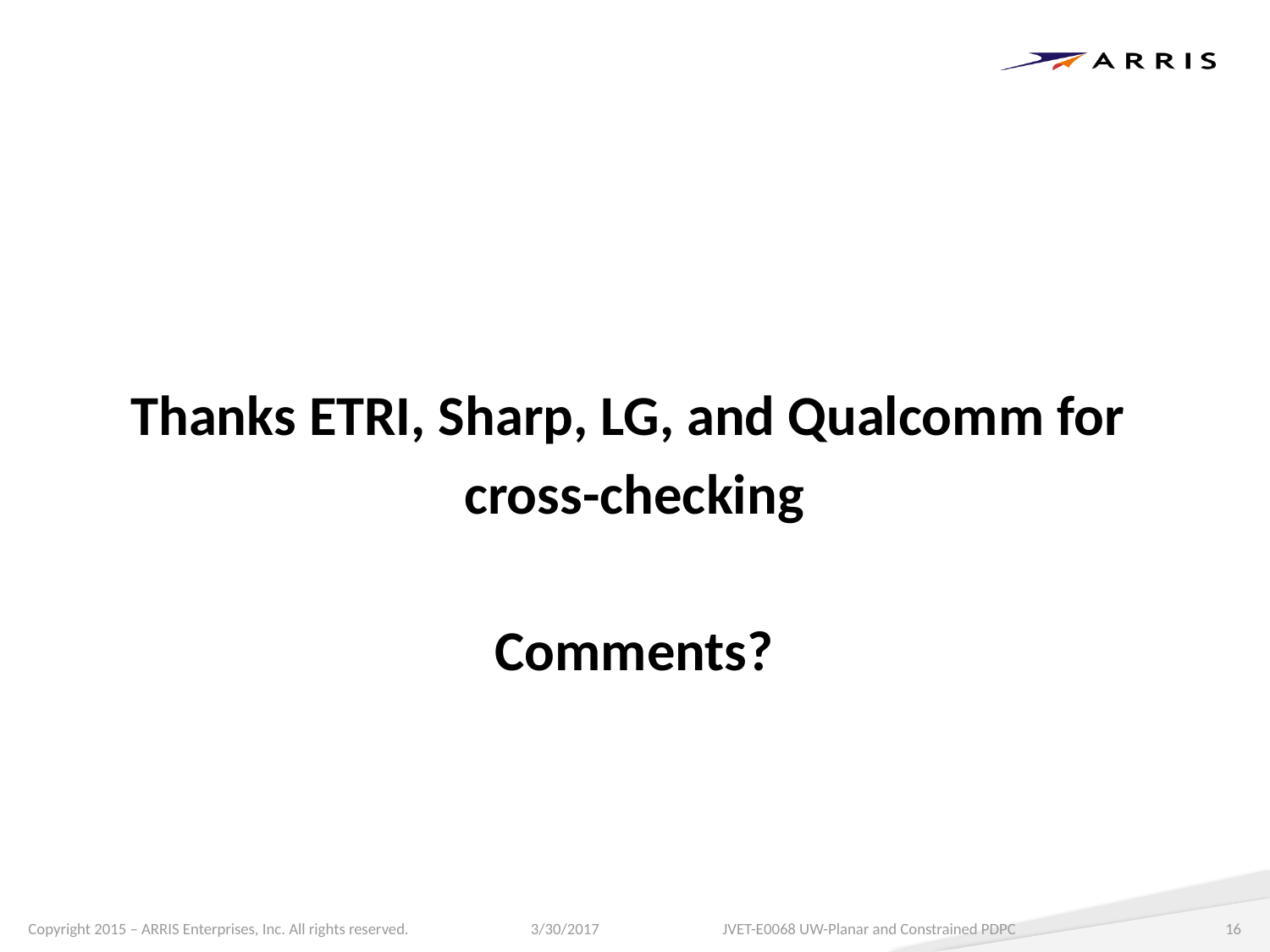

Thanks ETRI, Sharp, LG, and Qualcomm for
cross-checking

Comments?
3/30/2017
JVET-E0068 UW-Planar and Constrained PDPC
16